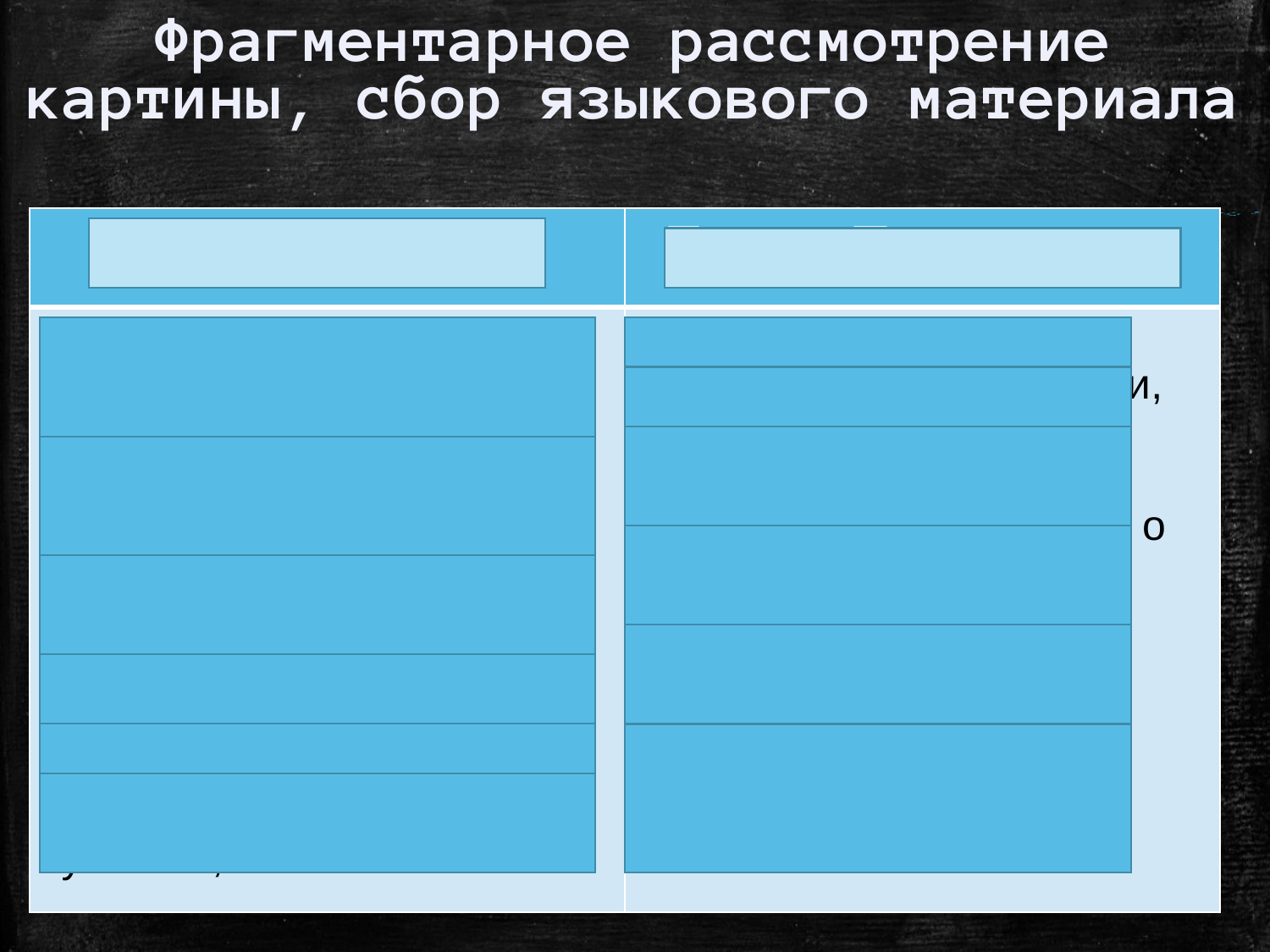

Фрагментарное рассмотрение картины, сбор языкового материала
#
| Иван -Царевич | Елена Прекрасная |
| --- | --- |
| Тревожный взгляд, насторожен, полон решительности и отваги, аккуратно придерживает за руку Елену Прекрасную, настороженно оглядывается, кафтан из дорогой парчи, подпоясанный зелёным кушаком; | Прекрасная спутница, обессилено упавшие руки, испуганно и доверчиво прижалась к груди, печальные глаза говорят о пережитом страхе, с длинными вьющимися русыми волосами, шапочка, украшенная драгоценными камнями; |